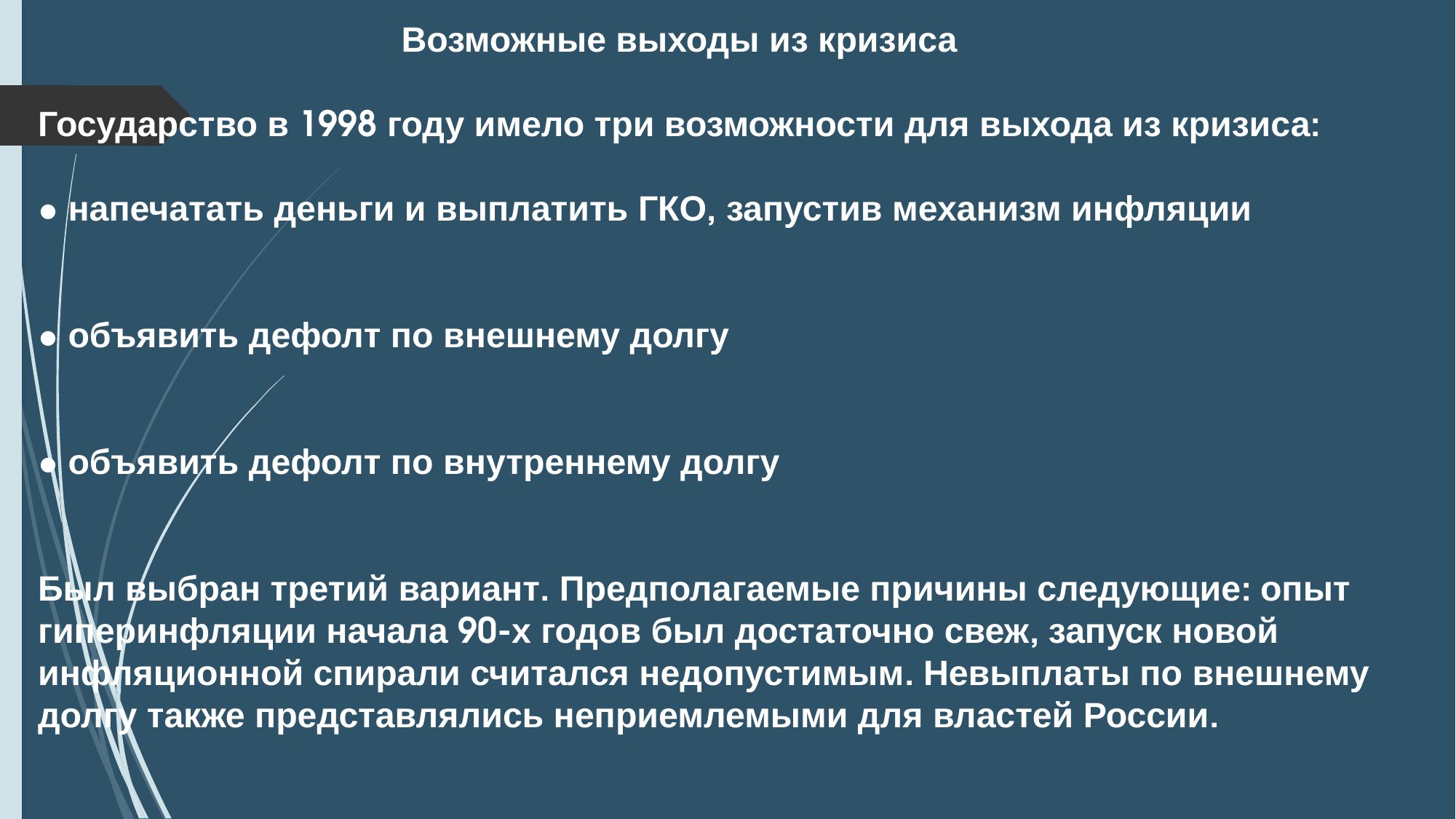

# Возможные выходы из кризиса Государство в 1998 году имело три возможности для выхода из кризиса: • напечатать деньги и выплатить ГКО, запустив механизм инфляции • объявить дефолт по внешнему долгу • объявить дефолт по внутреннему долгу Был выбран третий вариант. Предполагаемые причины следующие: опыт гиперинфляции начала 90-х годов был достаточно свеж, запуск новой инфляционной спирали считался недопустимым. Невыплаты по внешнему долгу также представлялись неприемлемыми для властей России.